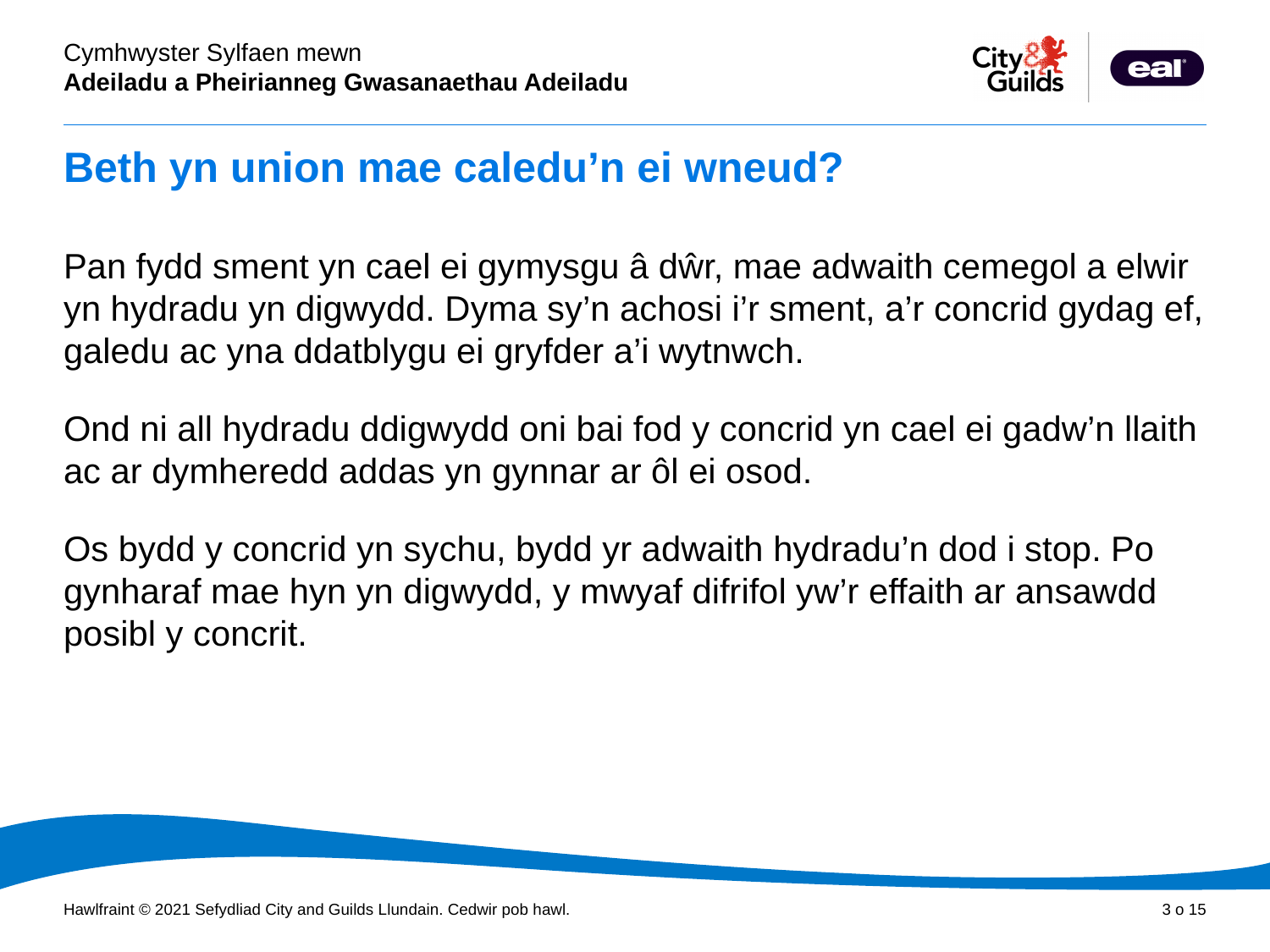

# Beth yn union mae caledu’n ei wneud?

Pan fydd sment yn cael ei gymysgu â dŵr, mae adwaith cemegol a elwir yn hydradu yn digwydd. Dyma sy’n achosi i’r sment, a’r concrid gydag ef, galedu ac yna ddatblygu ei gryfder a’i wytnwch.
Ond ni all hydradu ddigwydd oni bai fod y concrid yn cael ei gadw’n llaith ac ar dymheredd addas yn gynnar ar ôl ei osod.
Os bydd y concrid yn sychu, bydd yr adwaith hydradu’n dod i stop. Po gynharaf mae hyn yn digwydd, y mwyaf difrifol yw’r effaith ar ansawdd posibl y concrit.